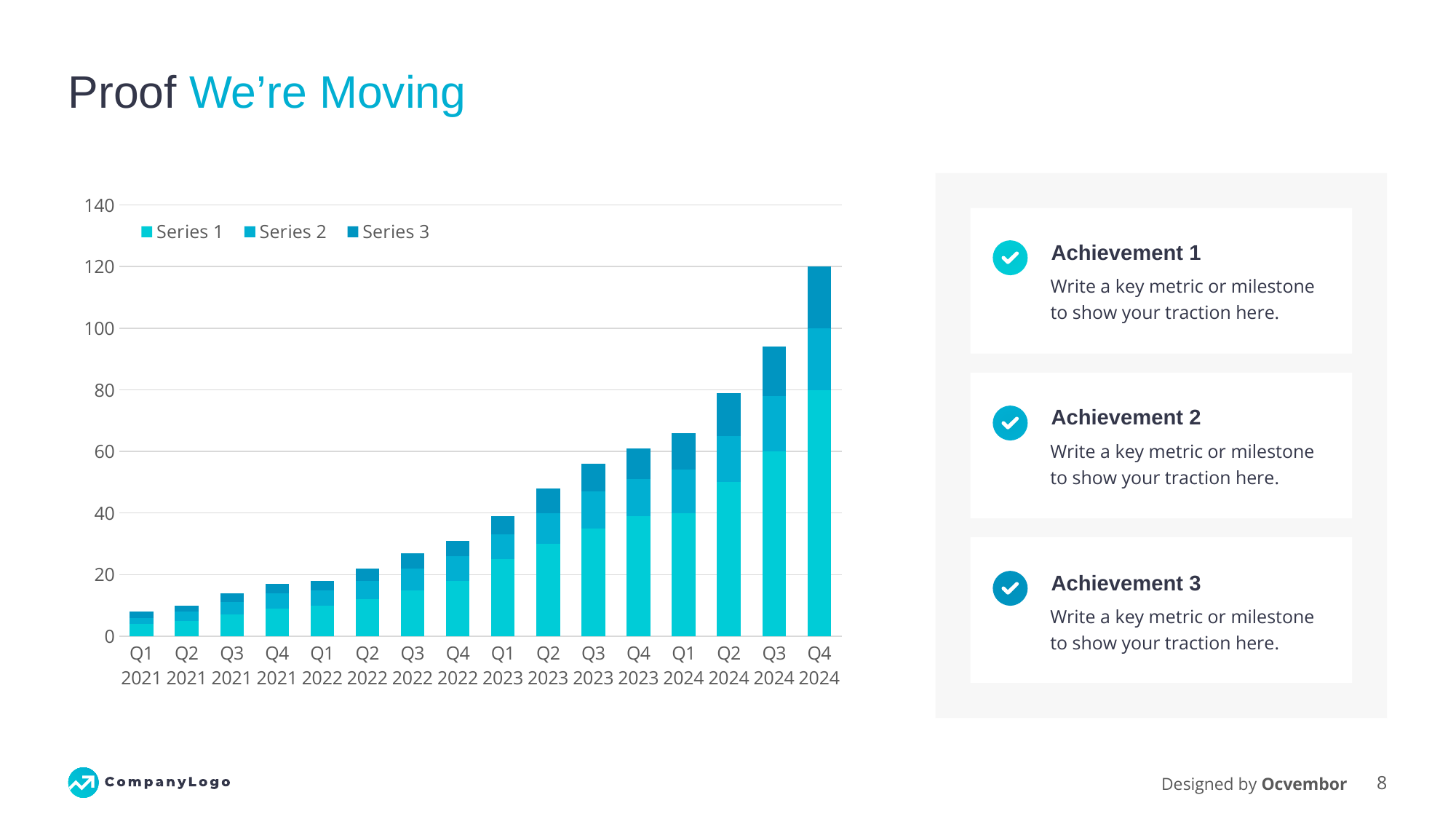

# Proof We’re Moving

### Chart

| Category | Series 1 | Series 2 | Series 3 |
|---|---|---|---|
| Q1 2021 | 4.0 | 2.0 | 2.0 |
| Q2 2021 | 5.0 | 3.0 | 2.0 |
| Q3 2021 | 7.0 | 4.0 | 3.0 |
| Q4 2021 | 9.0 | 5.0 | 3.0 |
| Q1 2022 | 10.0 | 5.0 | 3.0 |
| Q2 2022 | 12.0 | 6.0 | 4.0 |
| Q3 2022 | 15.0 | 7.0 | 5.0 |
| Q4 2022   | 18.0 | 8.0 | 5.0 |
| Q1 2023 | 25.0 | 8.0 | 6.0 |
| Q2 2023 | 30.0 | 10.0 | 8.0 |
| Q3 2023 | 35.0 | 12.0 | 9.0 |
| Q4 2023 | 39.0 | 12.0 | 10.0 |
| Q1 2024 | 40.0 | 14.0 | 12.0 |
| Q2 2024 | 50.0 | 15.0 | 14.0 |
| Q3 2024 | 60.0 | 18.0 | 16.0 |
| Q4 2024 | 80.0 | 20.0 | 20.0 |
Achievement 1

Write a key metric or milestone to show your traction here.

Achievement 2

Write a key metric or milestone to show your traction here.

Achievement 3

Write a key metric or milestone to show your traction here.